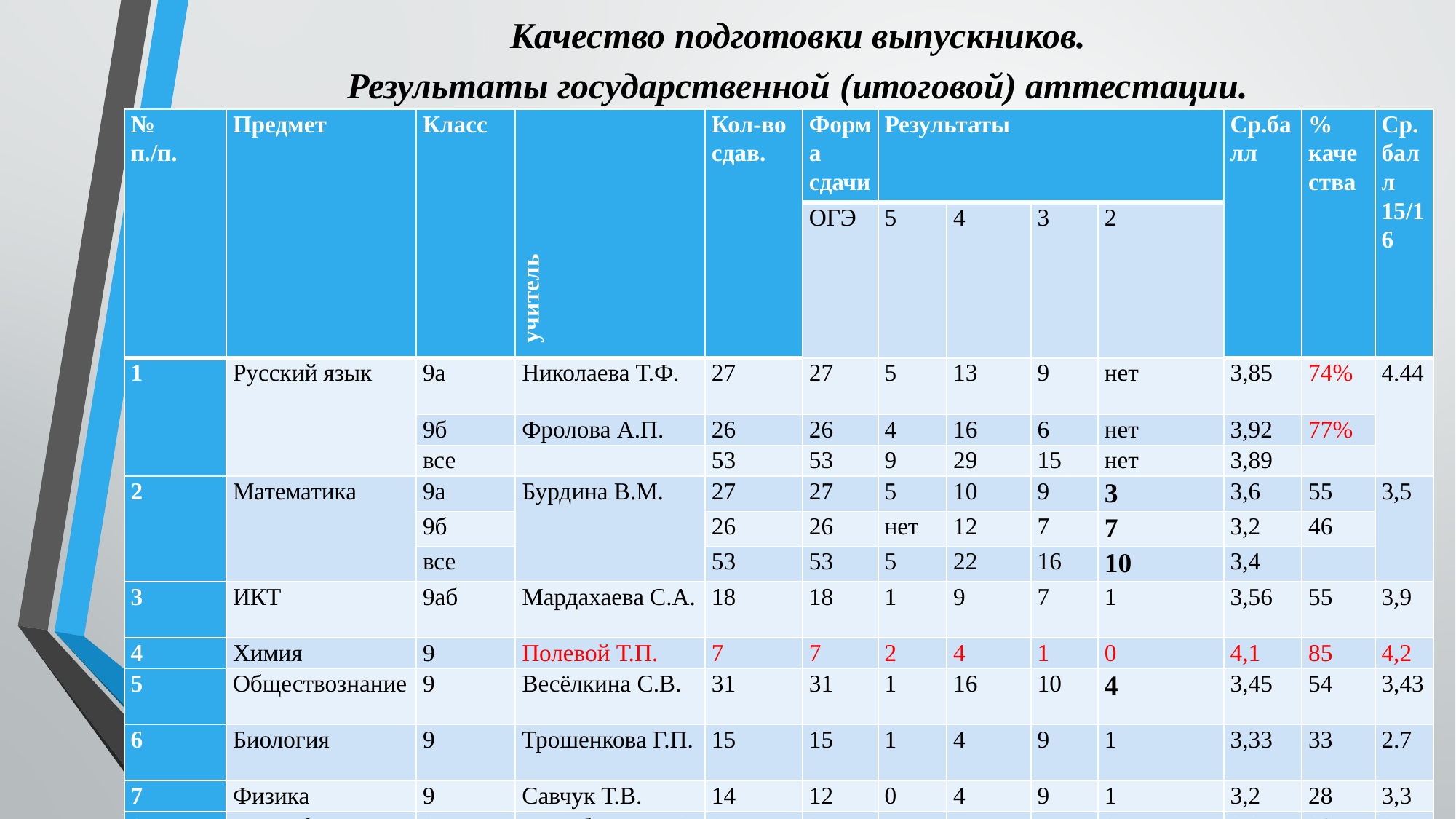

Качество подготовки выпускников.
Результаты государственной (итоговой) аттестации.
| № п./п. | Предмет | Класс | учитель | Кол-во сдав. | Форма сдачи | Результаты |  |  |  | Ср.балл | % качества | Ср.балл 15/16 |
| --- | --- | --- | --- | --- | --- | --- | --- | --- | --- | --- | --- | --- |
|  |  |  |  |  | ОГЭ | 5 | 4 | 3 | 2 |  |  |  |
| 1 | Русский язык | 9а | Николаева Т.Ф. | 27 | 27 | 5 | 13 | 9 | нет | 3,85 | 74% | 4.44 |
|  |  | 9б | Фролова А.П. | 26 | 26 | 4 | 16 | 6 | нет | 3,92 | 77% |  |
|  |  | все |  | 53 | 53 | 9 | 29 | 15 | нет | 3,89 |  |  |
| 2 | Математика | 9а | Бурдина В.М. | 27 | 27 | 5 | 10 | 9 | 3 | 3,6 | 55 | 3,5 |
|  |  | 9б |  | 26 | 26 | нет | 12 | 7 | 7 | 3,2 | 46 |  |
|  |  | все |  | 53 | 53 | 5 | 22 | 16 | 10 | 3,4 |  |  |
| 3 | ИКТ | 9аб | Мардахаева С.А. | 18 | 18 | 1 | 9 | 7 | 1 | 3,56 | 55 | 3,9 |
| 4 | Химия | 9 | Полевой Т.П. | 7 | 7 | 2 | 4 | 1 | 0 | 4,1 | 85 | 4,2 |
| 5 | Обществознание | 9 | Весёлкина С.В. | 31 | 31 | 1 | 16 | 10 | 4 | 3,45 | 54 | 3,43 |
| 6 | Биология | 9 | Трошенкова Г.П. | 15 | 15 | 1 | 4 | 9 | 1 | 3,33 | 33 | 2.7 |
| 7 | Физика | 9 | Савчук Т.В. | 14 | 12 | 0 | 4 | 9 | 1 | 3,2 | 28 | 3,3 |
| 8 | География | 9 | Шалабанова Г.С. | 21 | 21 | 1 | 7 | 11 | 2 | 3,3 | 38 | 3,1 |
|  | ИТОГО |  |  |  |  | 20 | 95 | 78 | 18 |  |  |  |